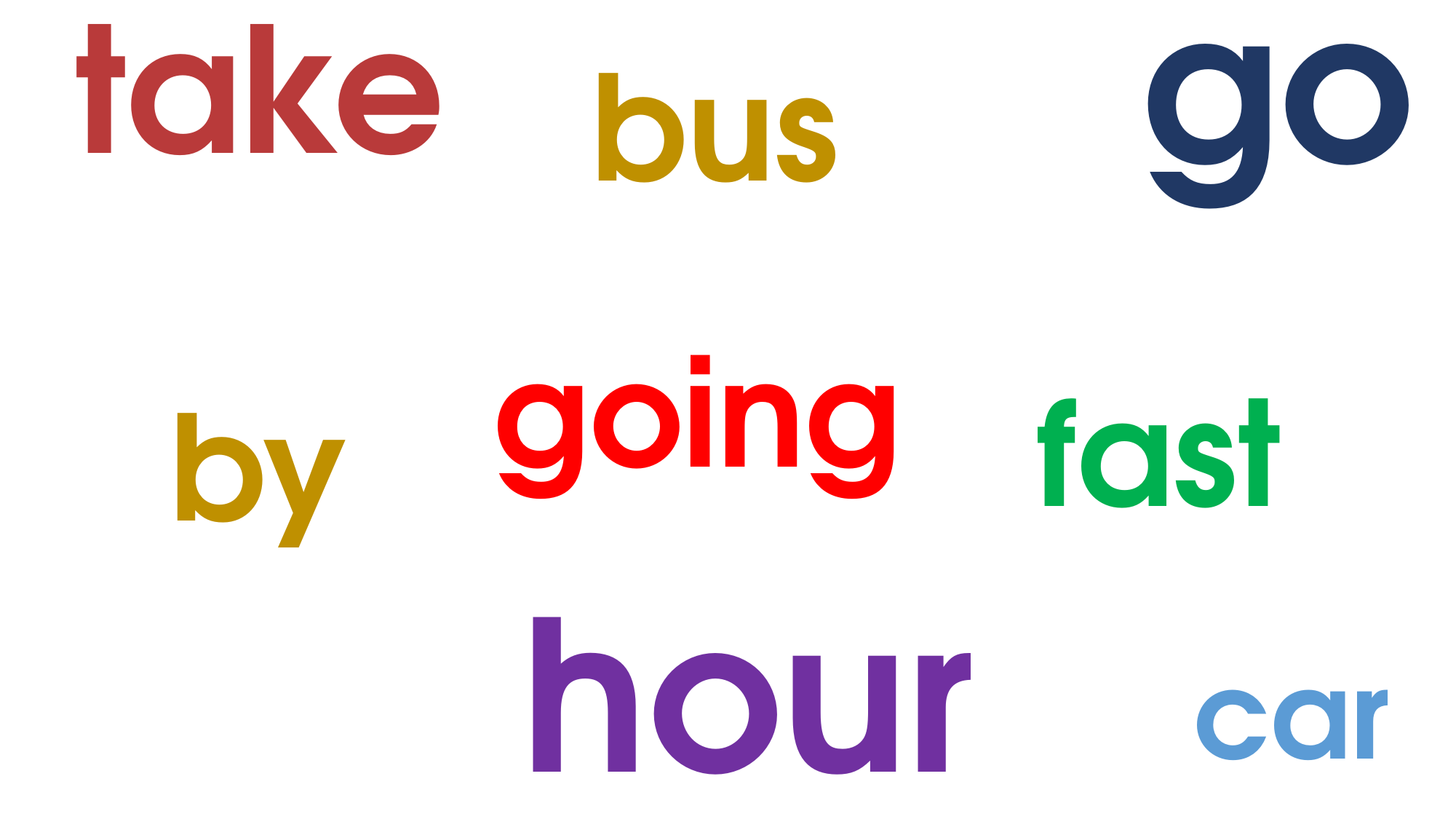

go
take
bus
going
fast
by
hour
car